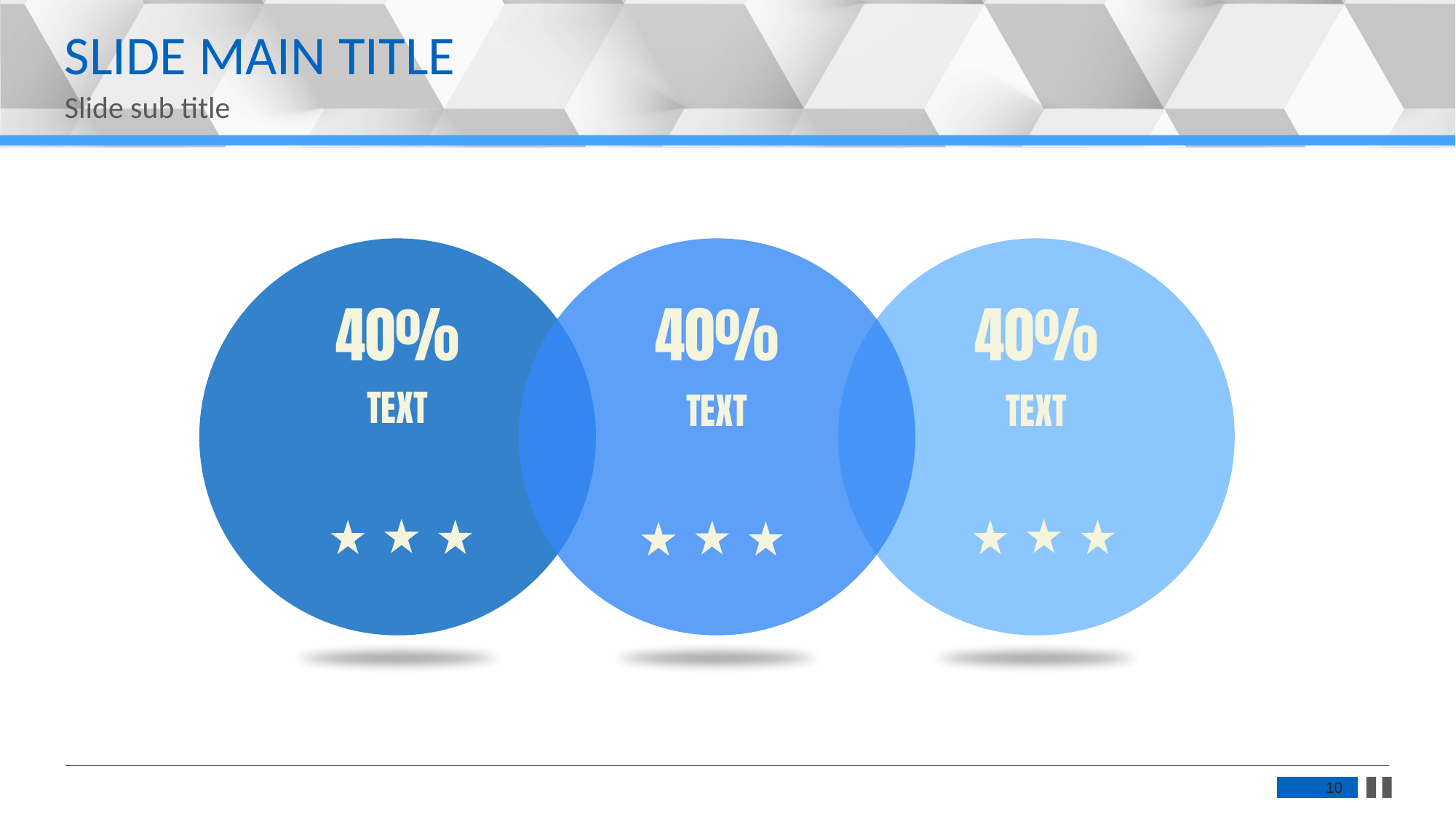

SLIDE MAIN TITLE
Slide sub title

40%
40%
40%
TEXT
TEXT
TEXT

10